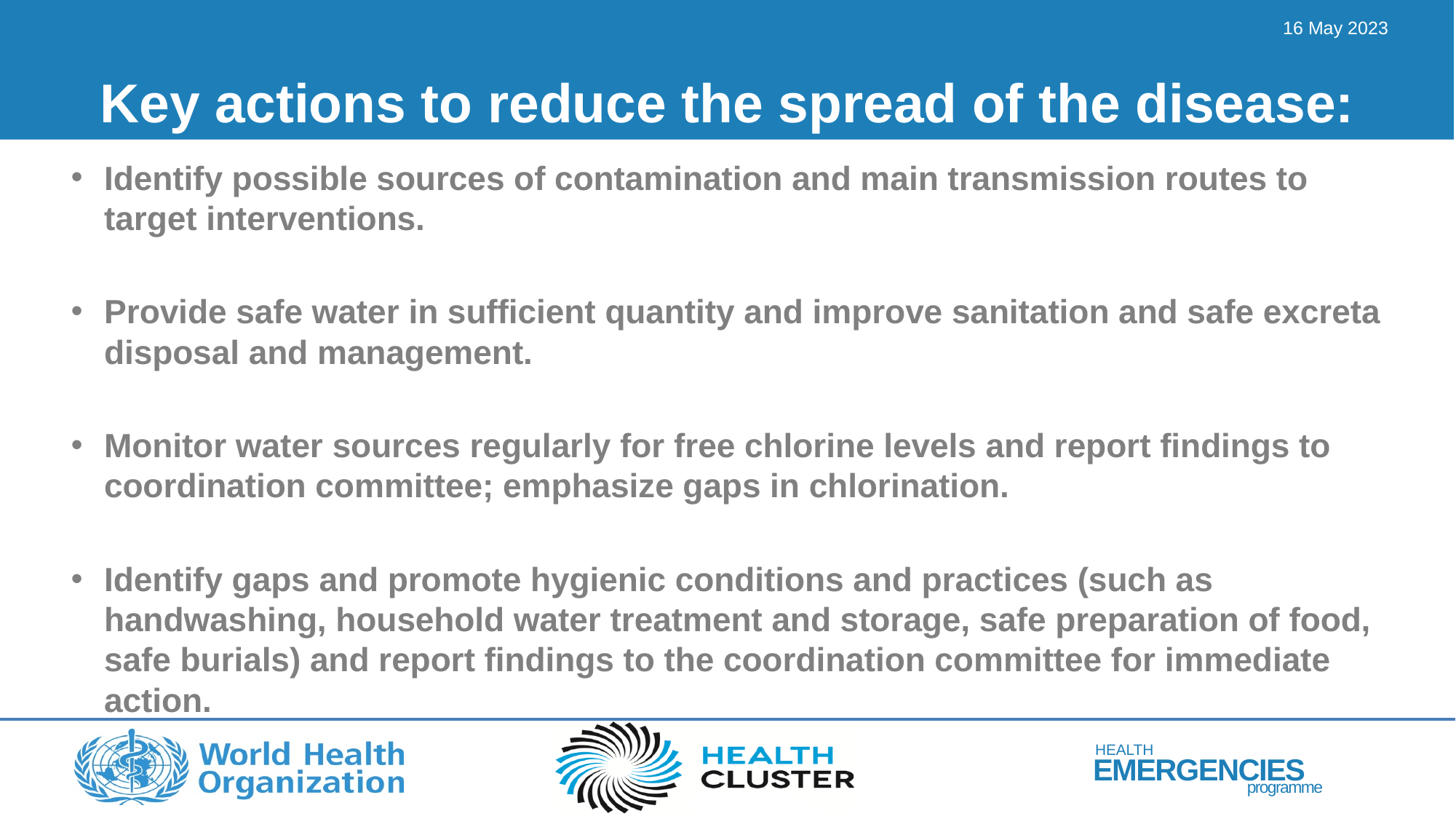

16 May 2023
# Key actions to reduce the spread of the disease:
Identify possible sources of contamination and main transmission routes to target interventions.

Provide safe water in sufficient quantity and improve sanitation and safe excreta disposal and management.

Monitor water sources regularly for free chlorine levels and report findings to coordination committee; emphasize gaps in chlorination.

Identify gaps and promote hygienic conditions and practices (such as handwashing, household water treatment and storage, safe preparation of food, safe burials) and report findings to the coordination committee for immediate action.